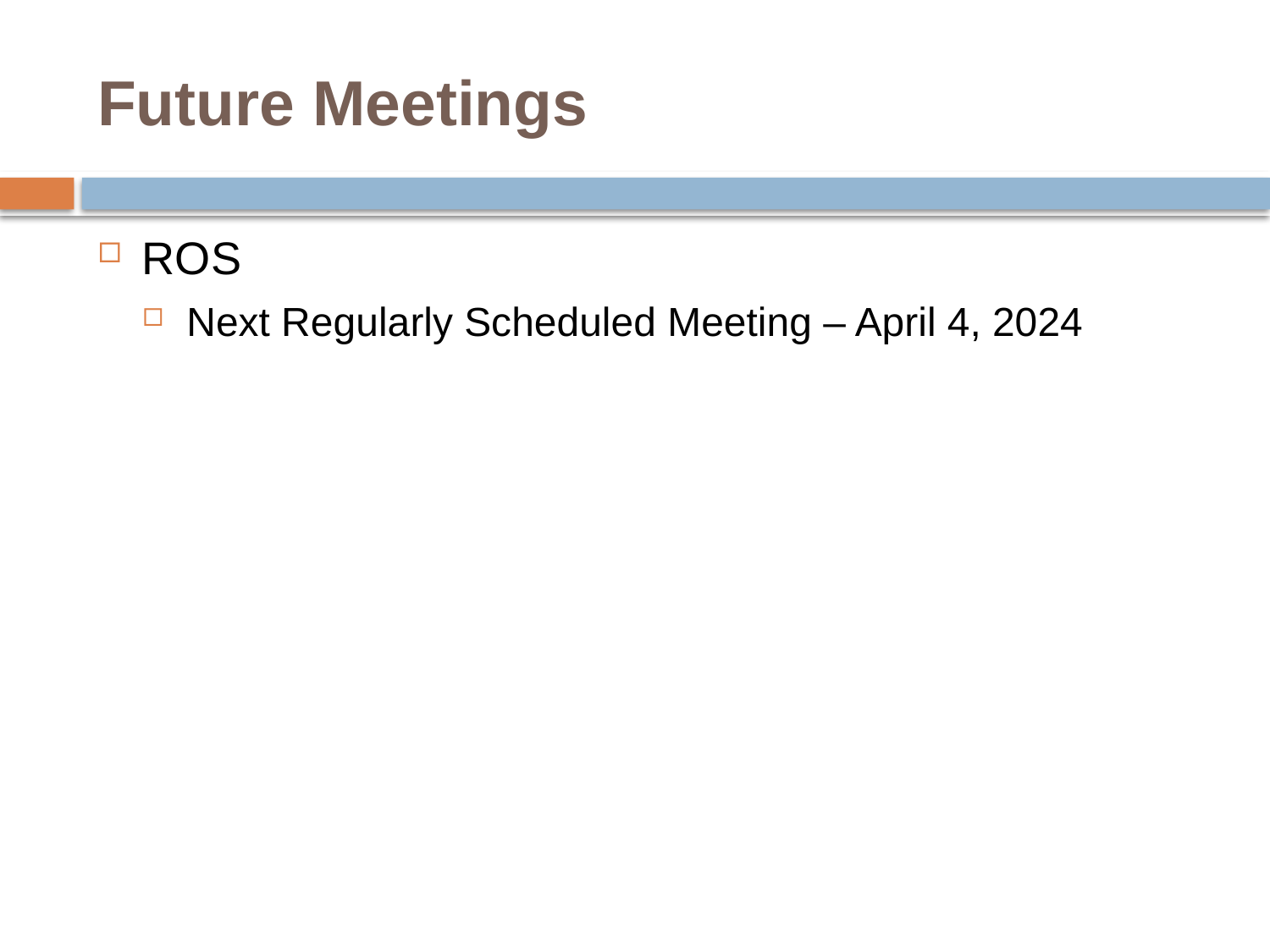

# Future Meetings
ROS
Next Regularly Scheduled Meeting – April 4, 2024